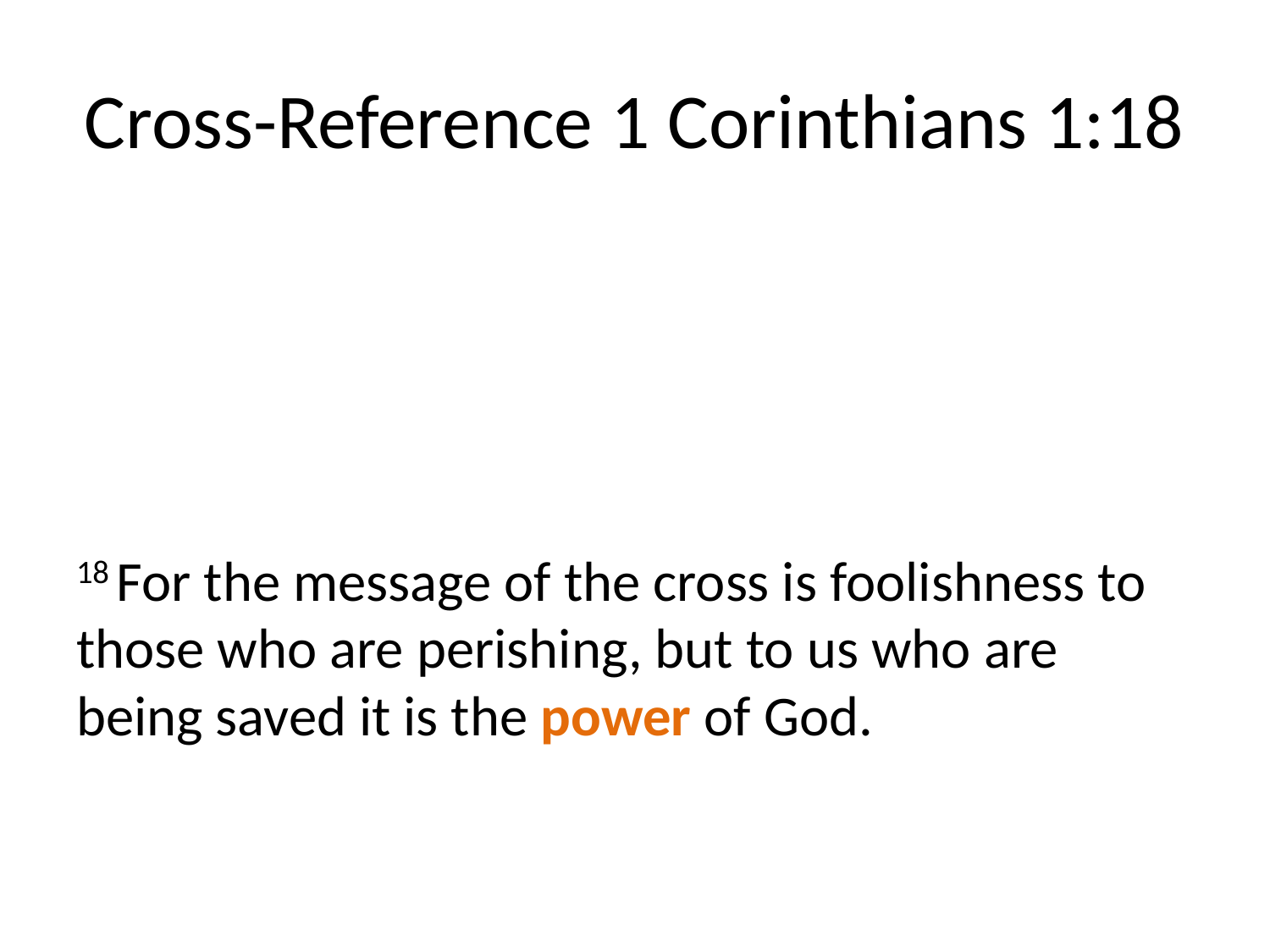

# Cross-Reference 1 Corinthians 1:18

18 For the message of the cross is foolishness to those who are perishing, but to us who are being saved it is the power of God.